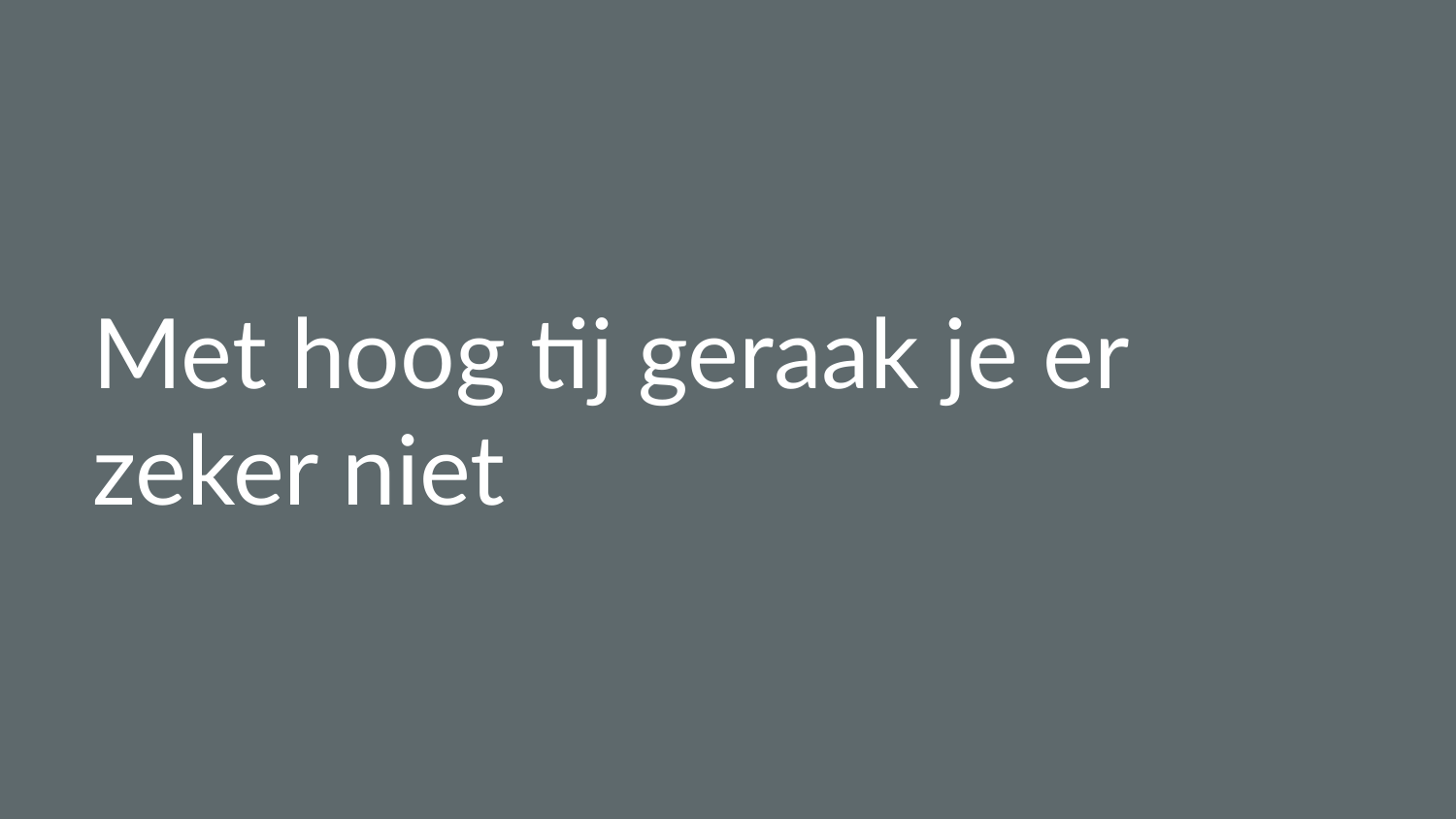

# Met hoog tij geraak je er zeker niet